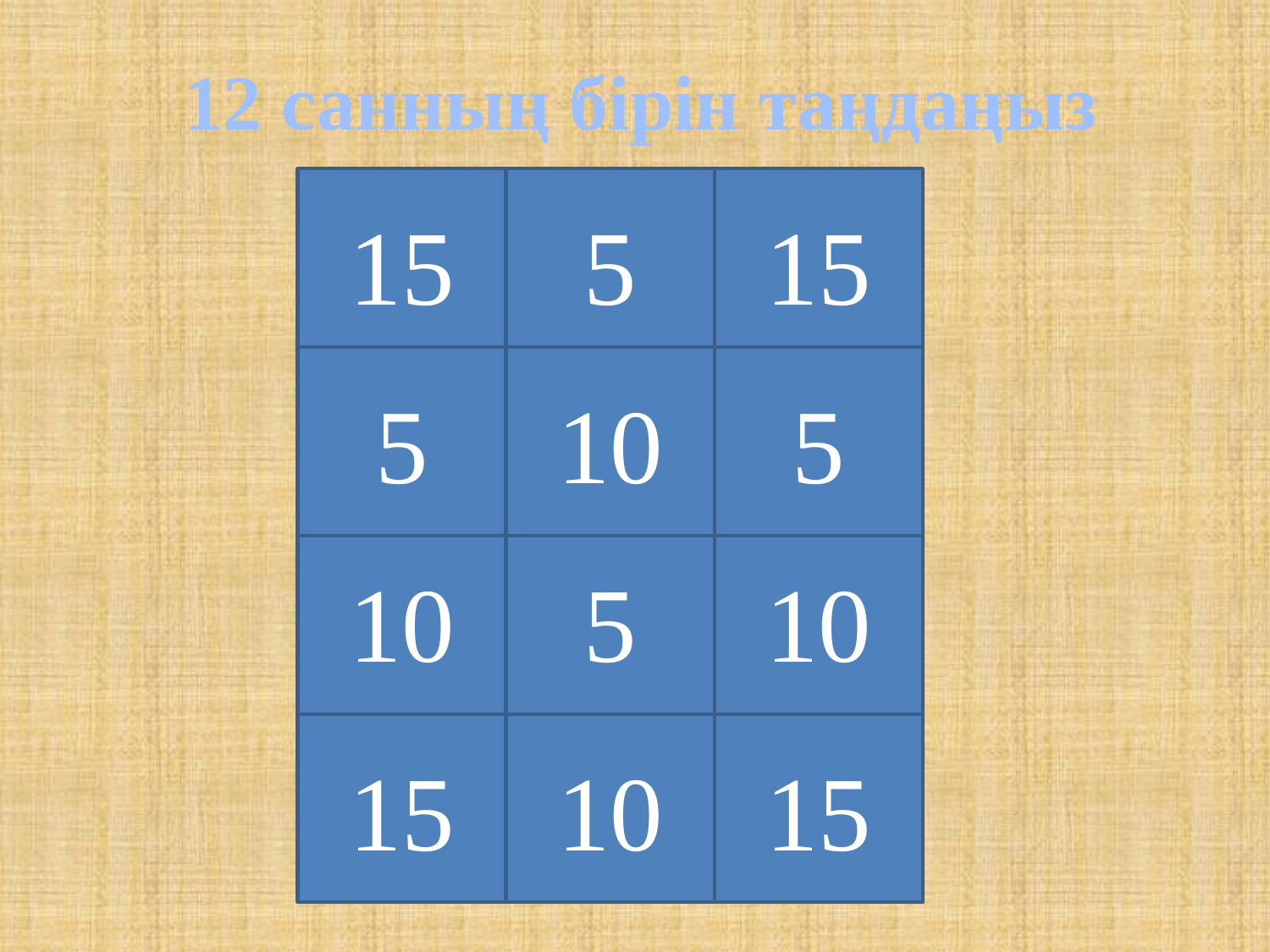

# 12 санның бірін таңдаңыз
15
5
15
5
10
5
10
5
10
15
10
15